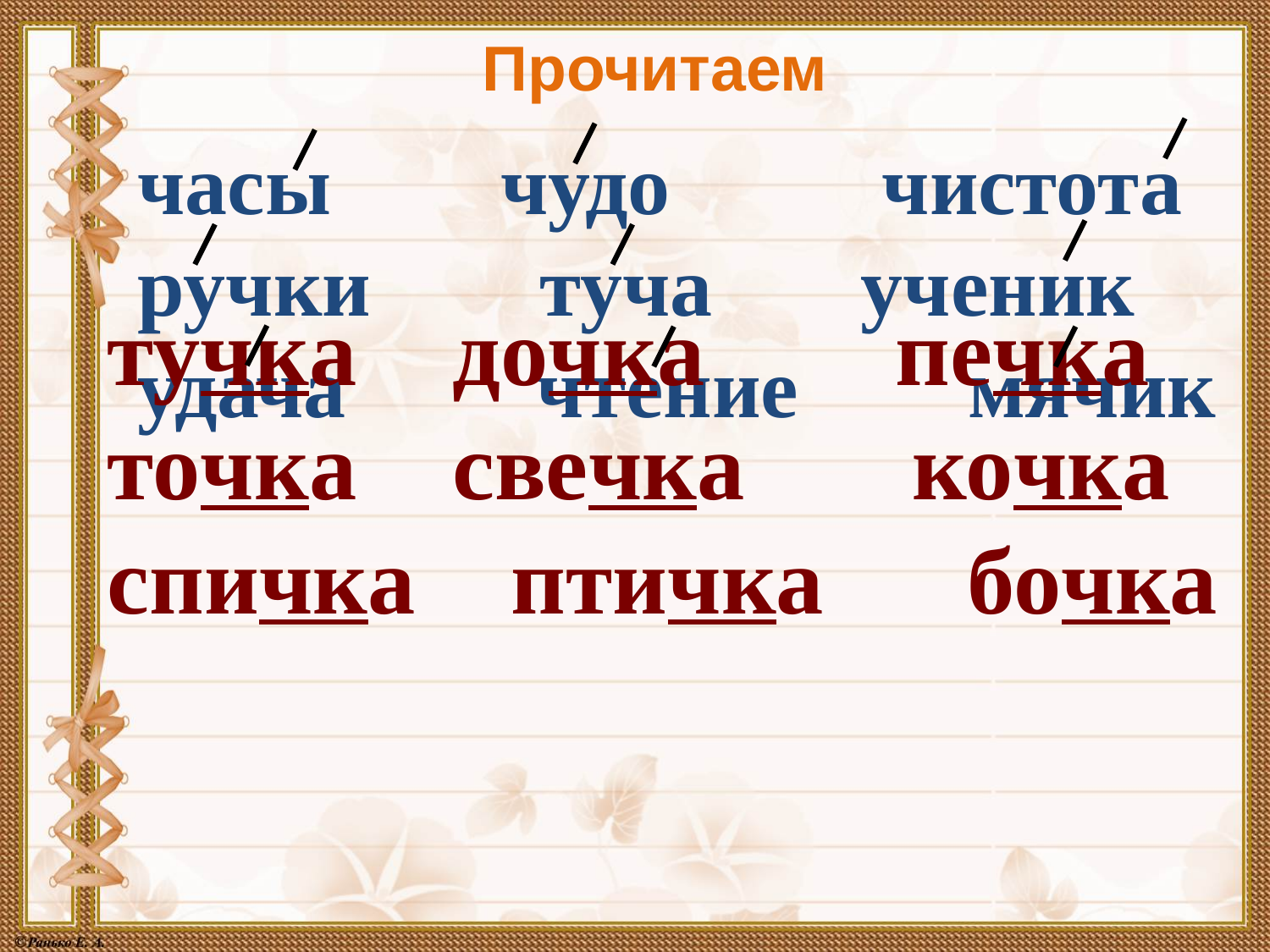

Прочитаем
часы        чудо          чистота
ручки        туча       ученик
удача         чтение        мячик
тучка    дочка        печка
точка    свечка       кочка
спичка    птичка      бочка